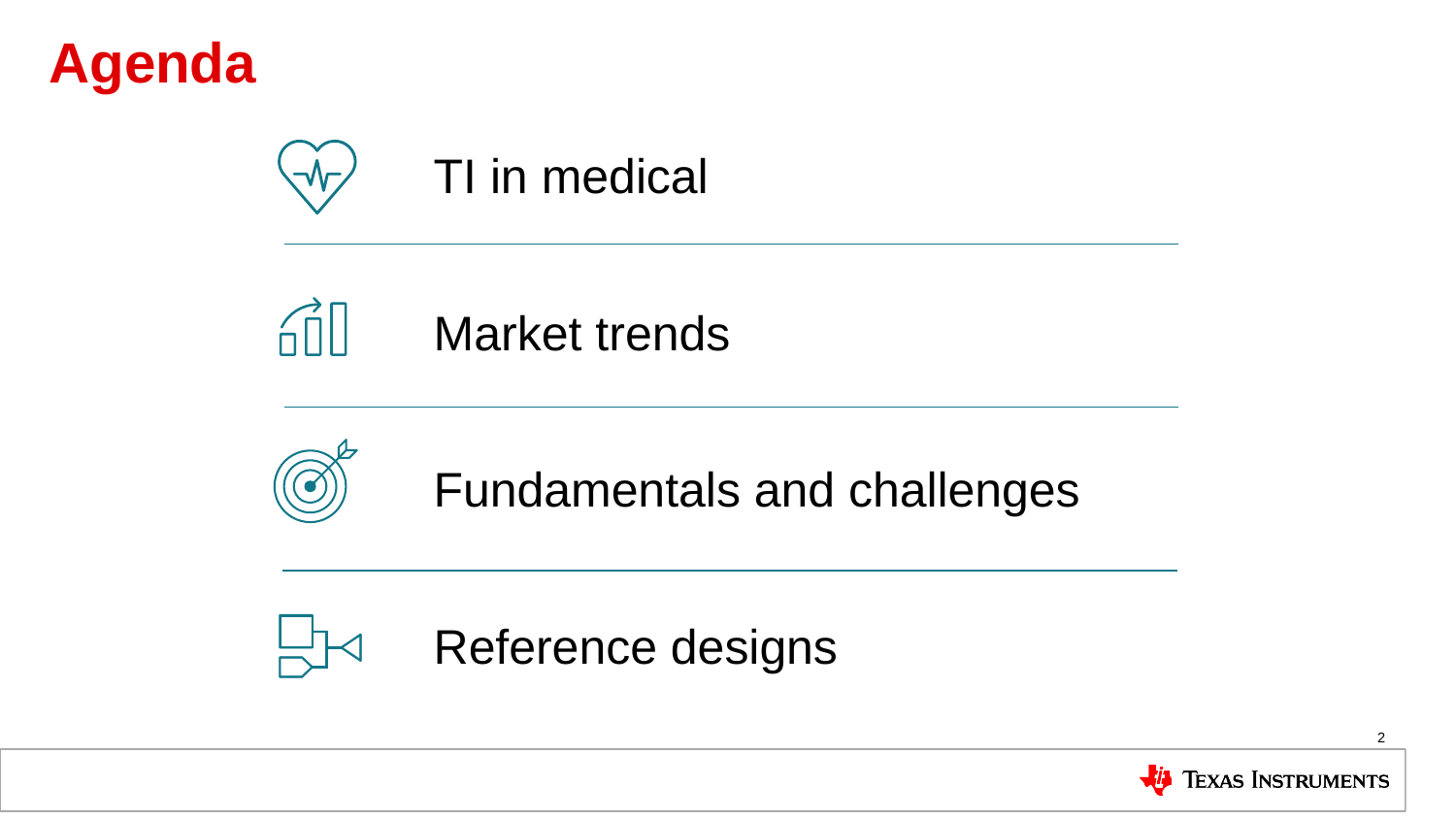

# Agenda
TI in medical

Market trends

Fundamentals and challenges

Reference designs

2